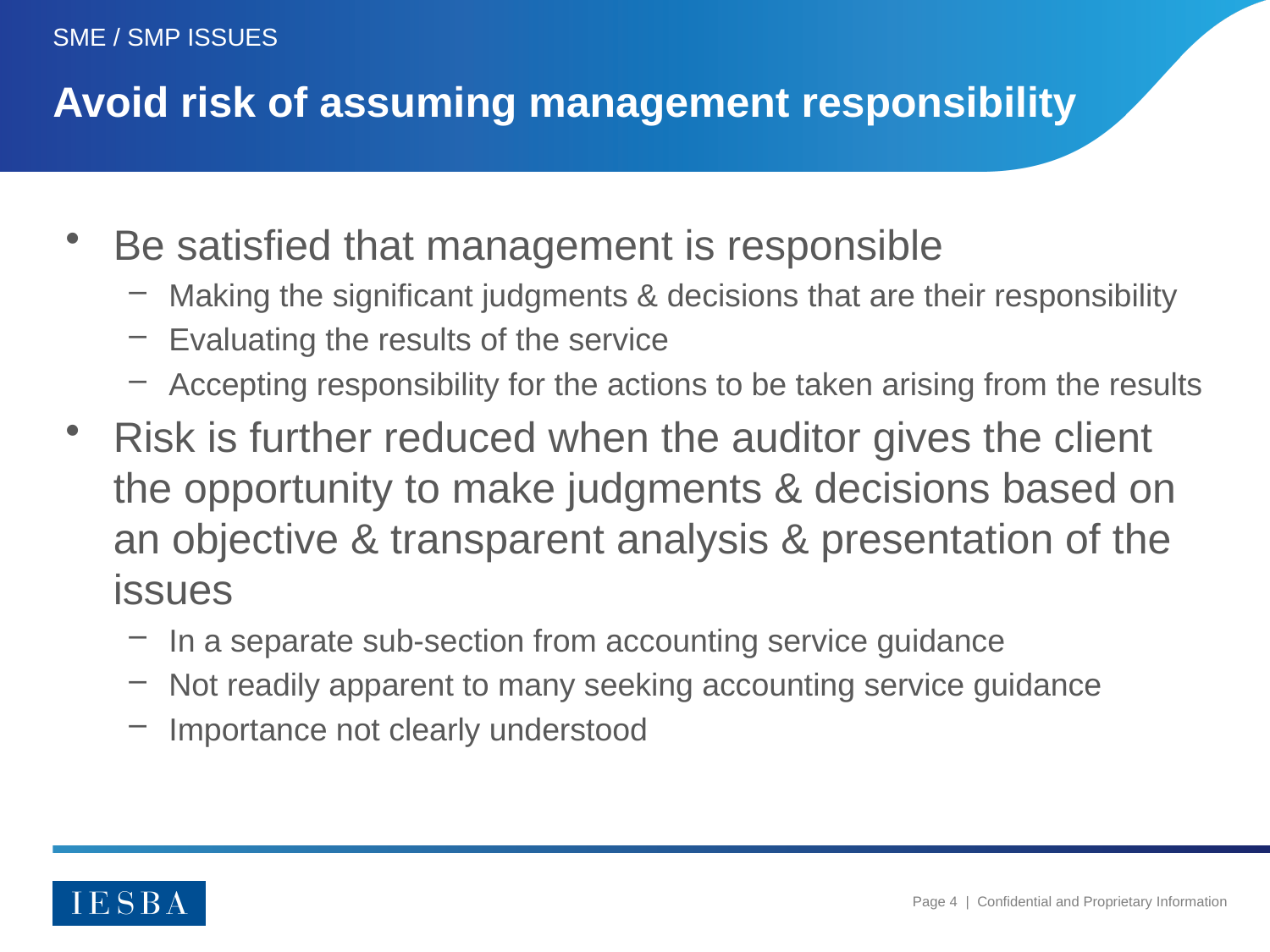

SME / SMP ISSUES

# Avoid risk of assuming management responsibility
Be satisfied that management is responsible
Making the significant judgments & decisions that are their responsibility
Evaluating the results of the service
Accepting responsibility for the actions to be taken arising from the results
Risk is further reduced when the auditor gives the client the opportunity to make judgments & decisions based on an objective & transparent analysis & presentation of the issues
In a separate sub-section from accounting service guidance
Not readily apparent to many seeking accounting service guidance
Importance not clearly understood